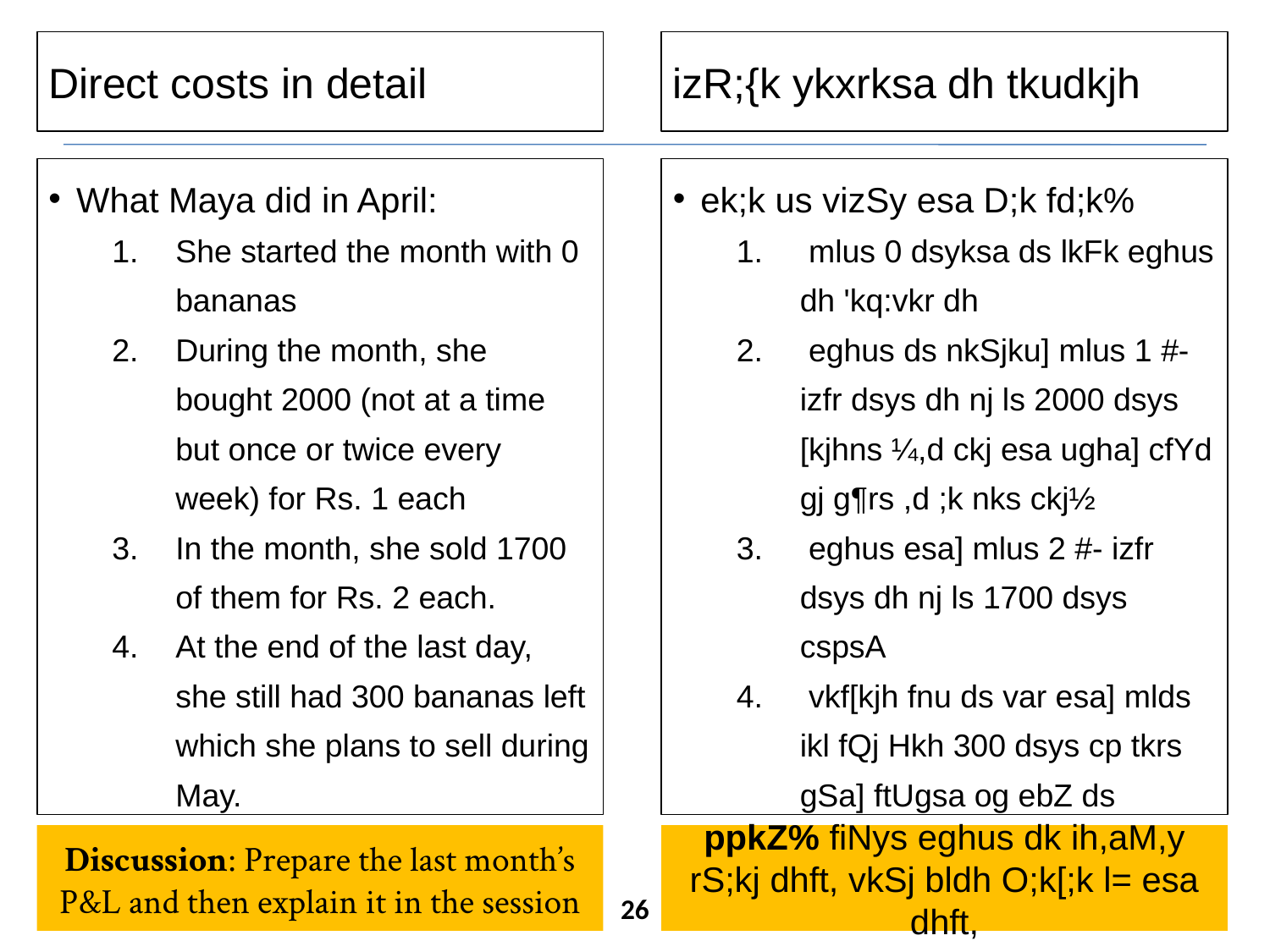

# Direct costs in detail
izR;{k ykxrksa dh tkudkjh
What Maya did in April:
She started the month with 0 bananas
During the month, she bought 2000 (not at a time but once or twice every week) for Rs. 1 each
In the month, she sold 1700 of them for Rs. 2 each.
At the end of the last day, she still had 300 bananas left which she plans to sell during May.
ek;k us vizSy esa D;k fd;k%
 mlus 0 dsyksa ds lkFk eghus dh 'kq:vkr dh
 eghus ds nkSjku] mlus 1 #- izfr dsys dh nj ls 2000 dsys [kjhns ¼,d ckj esa ugha] cfYd gj g¶rs ,d ;k nks ckj½
 eghus esa] mlus 2 #- izfr dsys dh nj ls 1700 dsys cspsA
 vkf[kjh fnu ds var esa] mlds ikl fQj Hkh 300 dsys cp tkrs gSa] ftUgsa og ebZ ds nkSjku cspus dk lksp jgh gSA
Discussion: Prepare the last month’s P&L and then explain it in the session
ppkZ% fiNys eghus dk ih,aM,y rS;kj dhft, vkSj bldh O;k[;k l= esa dhft,
26